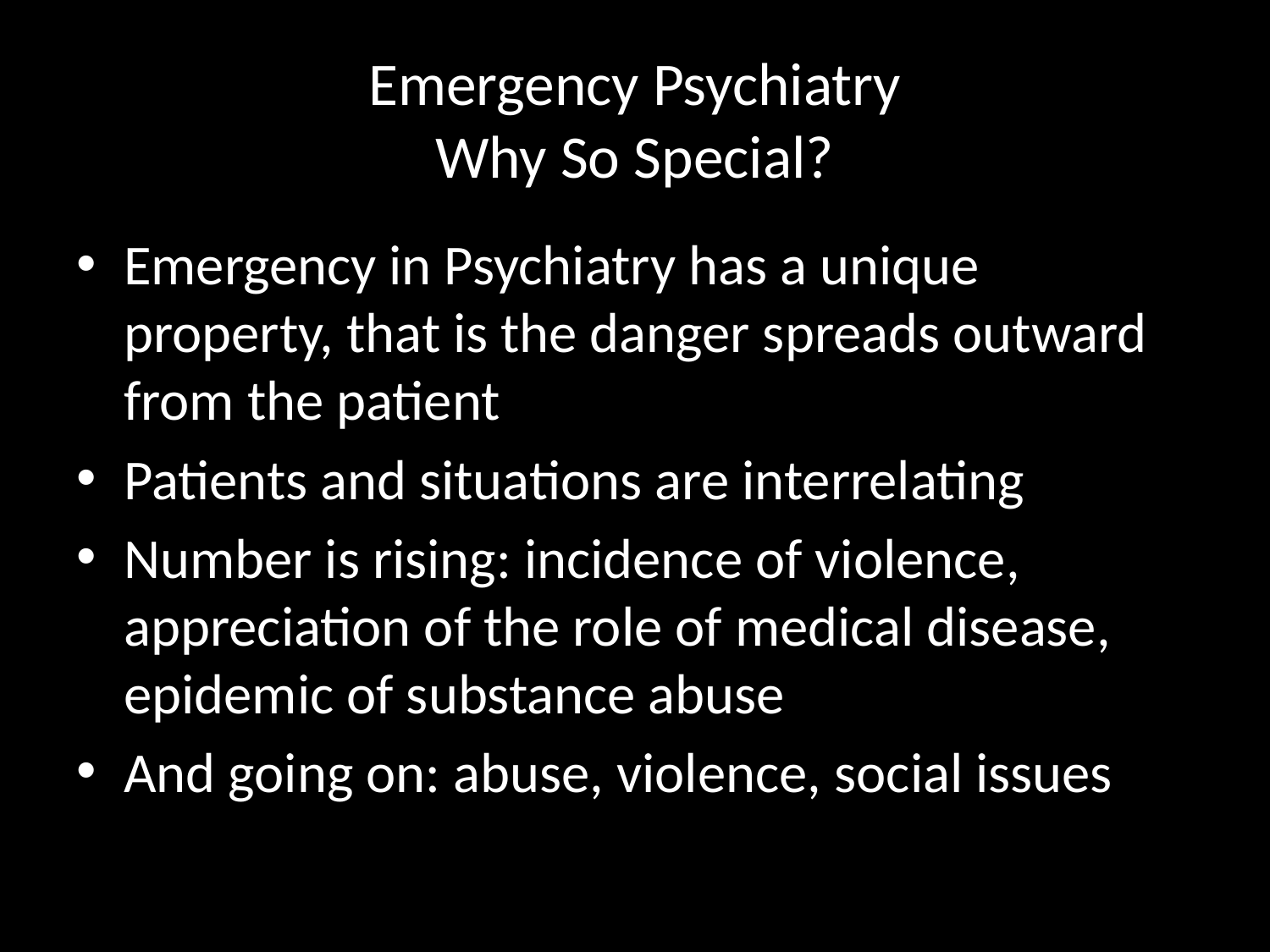

# Emergency Psychiatry Why So Special?
Emergency in Psychiatry has a unique property, that is the danger spreads outward from the patient
Patients and situations are interrelating
Number is rising: incidence of violence, appreciation of the role of medical disease, epidemic of substance abuse
And going on: abuse, violence, social issues